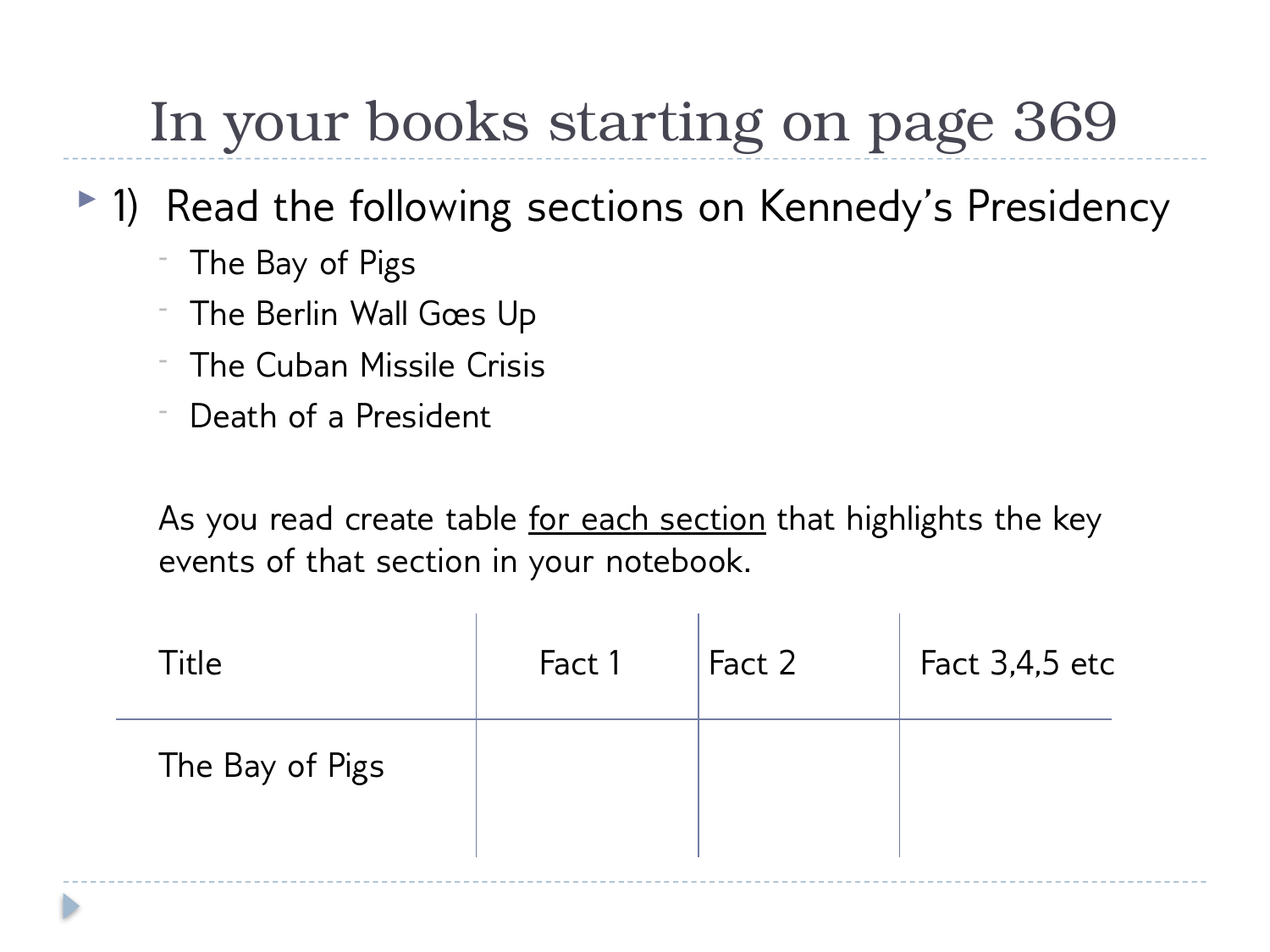

# In your books starting on page 369
1)  Read the following sections on Kennedy’s Presidency
The Bay of Pigs
The Berlin Wall Goes Up
The Cuban Missile Crisis
Death of a President

As you read create table for each section that highlights the key events of that section in your notebook.

Title			Fact 1	    Fact 2 	Fact 3,4,5 etc

The Bay of Pigs